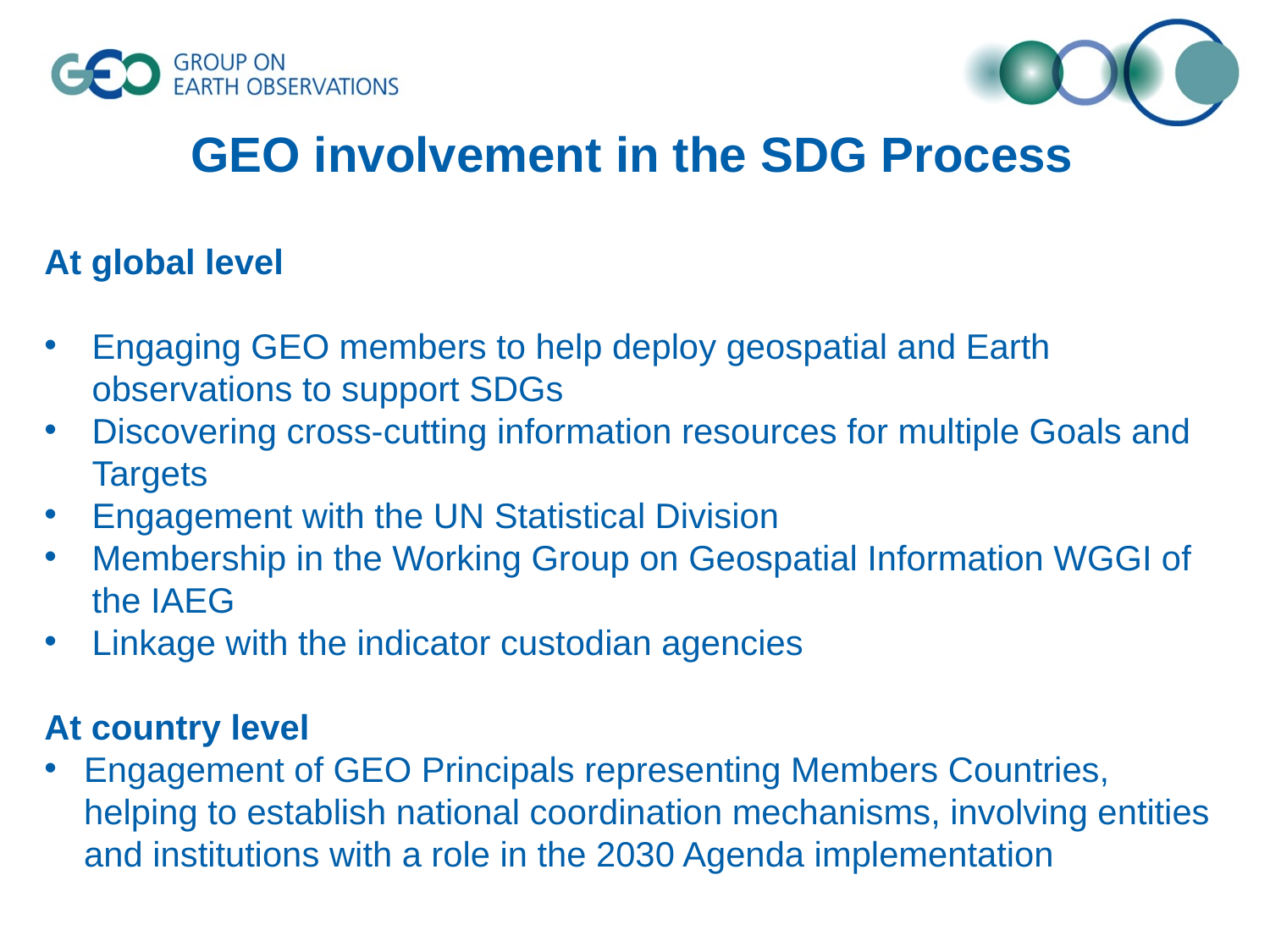

GEO involvement in the SDG Process
At global level

Engaging GEO members to help deploy geospatial and Earth observations to support SDGs
Discovering cross-cutting information resources for multiple Goals and Targets
Engagement with the UN Statistical Division
Membership in the Working Group on Geospatial Information WGGI of the IAEG
Linkage with the indicator custodian agencies

At country level
Engagement of GEO Principals representing Members Countries, helping to establish national coordination mechanisms, involving entities and institutions with a role in the 2030 Agenda implementation